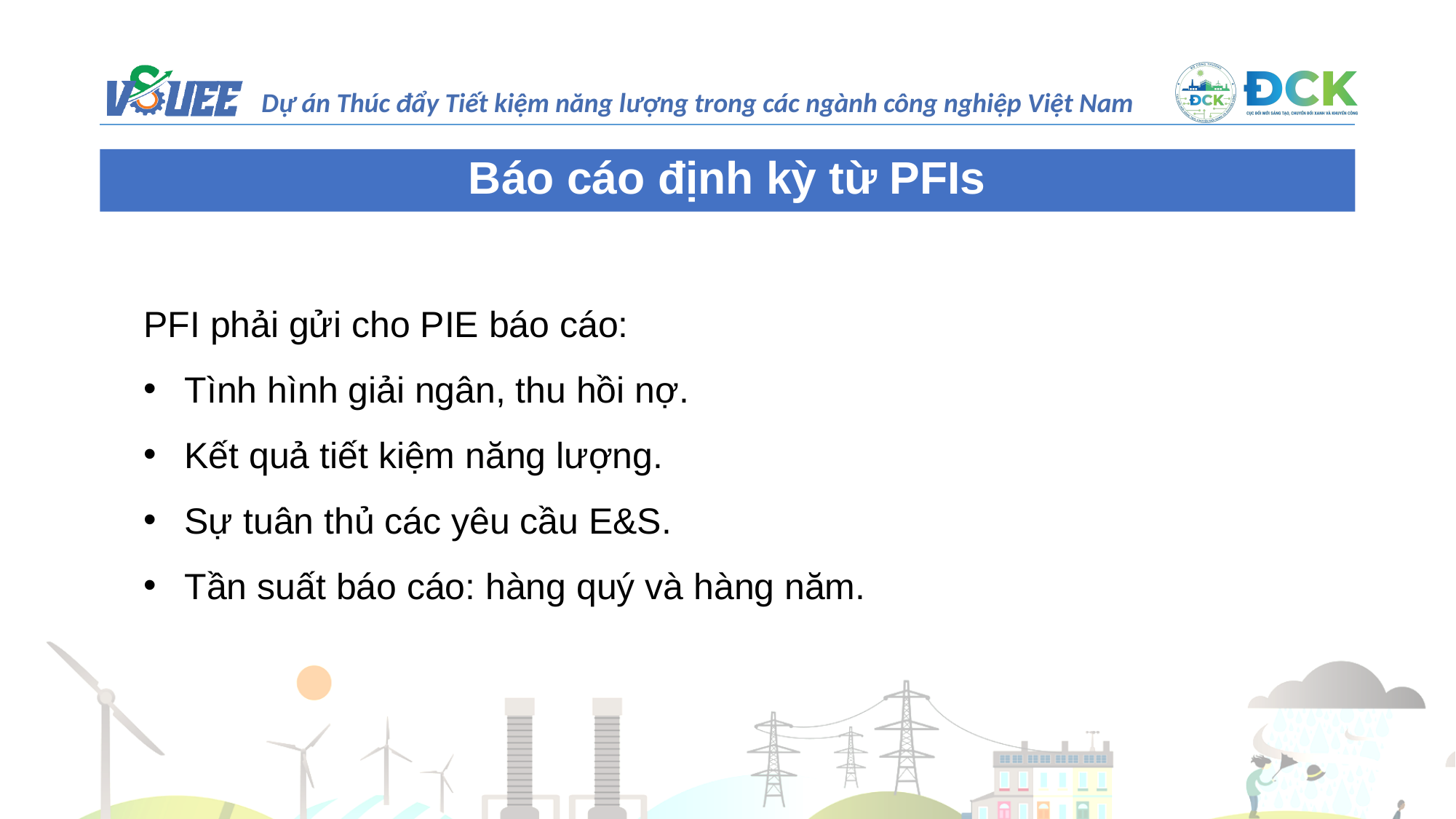

Báo cáo định kỳ từ PFIs
PFI phải gửi cho PIE báo cáo:
Tình hình giải ngân, thu hồi nợ.
Kết quả tiết kiệm năng lượng.
Sự tuân thủ các yêu cầu E&S.
Tần suất báo cáo: hàng quý và hàng năm.